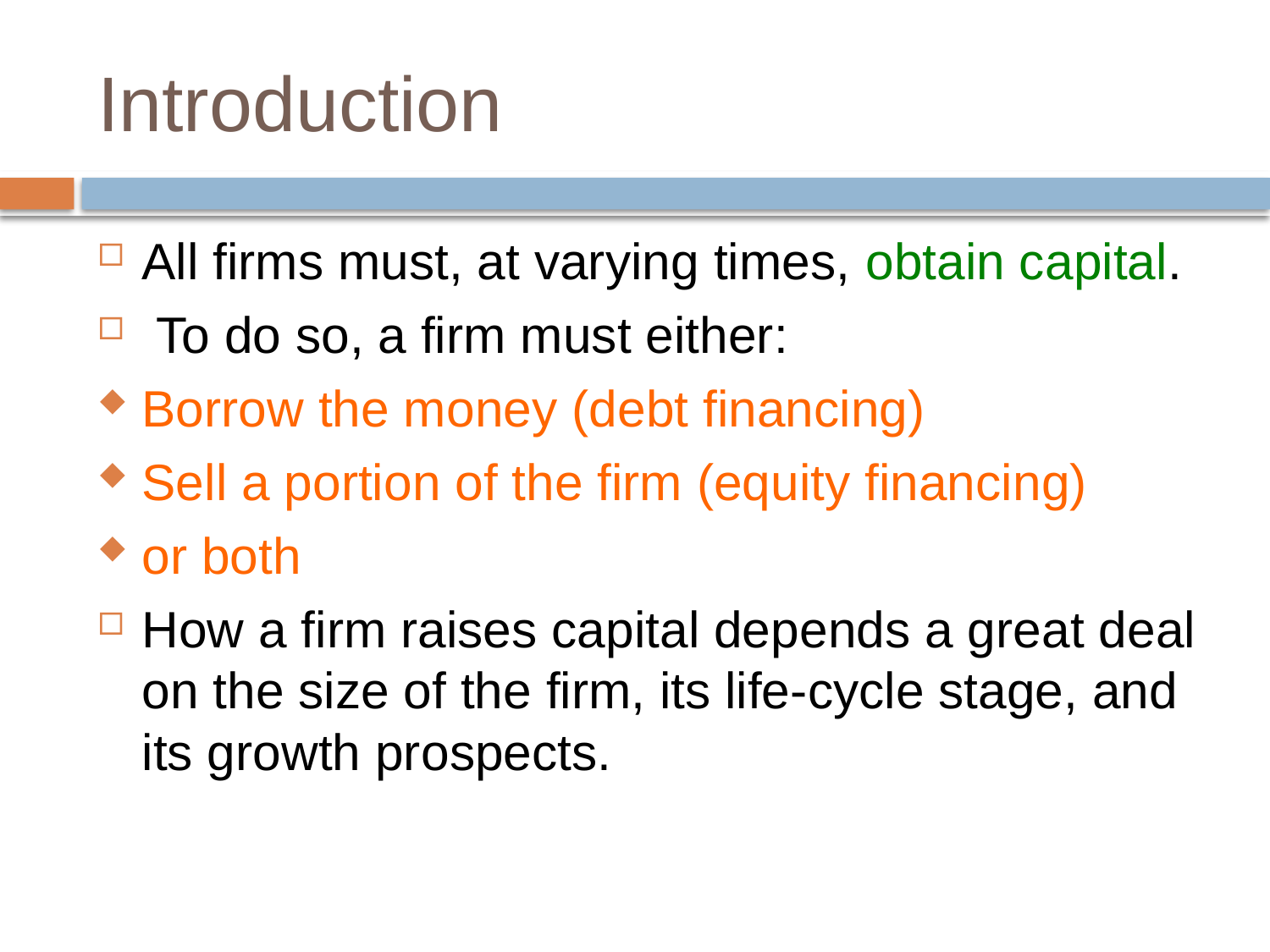

# Introduction
All firms must, at varying times, obtain capital.
 To do so, a firm must either:
Borrow the money (debt financing)
Sell a portion of the firm (equity financing)
or both
How a firm raises capital depends a great deal on the size of the firm, its life-cycle stage, and its growth prospects.